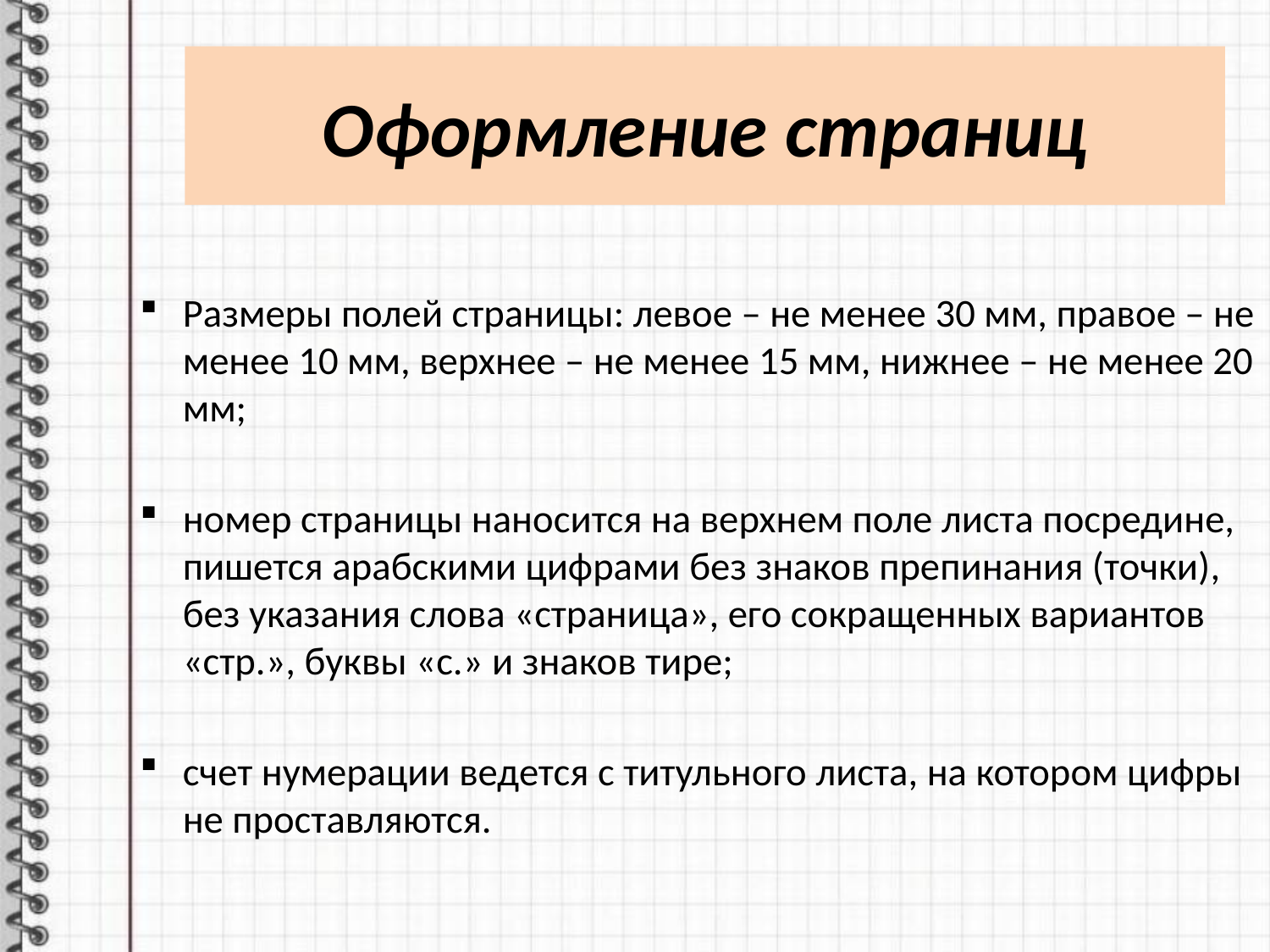

# Оформление страниц

Размеры полей страницы: левое – не менее 30 мм, правое – не менее 10 мм, верхнее – не менее 15 мм, нижнее – не менее 20 мм;

номер страницы наносится на верхнем поле листа посредине, пишется арабскими цифрами без знаков препинания (точки), без указания слова «страница», его сокращенных вариантов «стр.», буквы «с.» и знаков тире;

счет нумерации ведется с титульного листа, на котором цифры не проставляются.